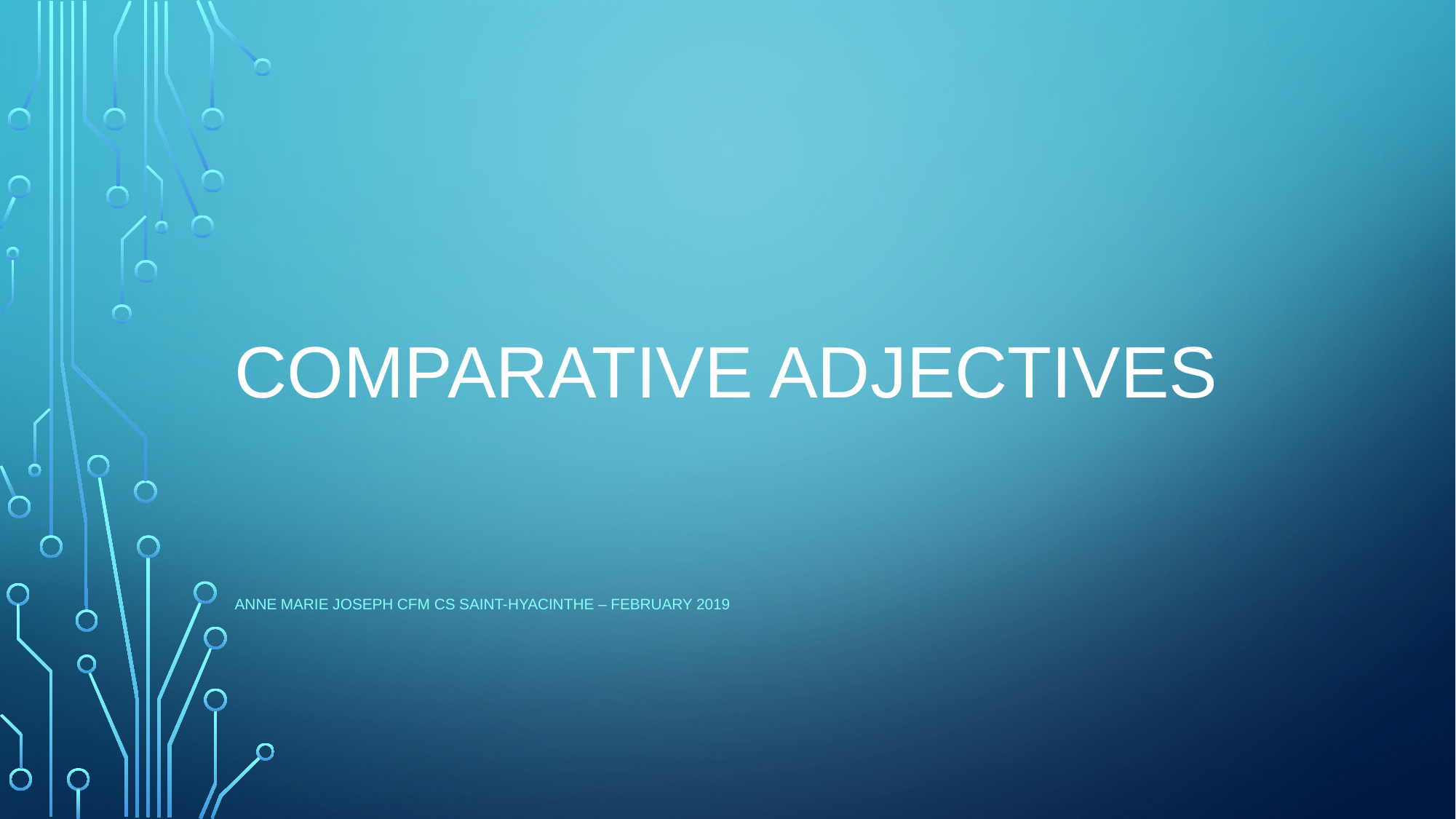

# Comparative Adjectives
Anne Marie joseph CFM CS Saint-Hyacinthe – February 2019